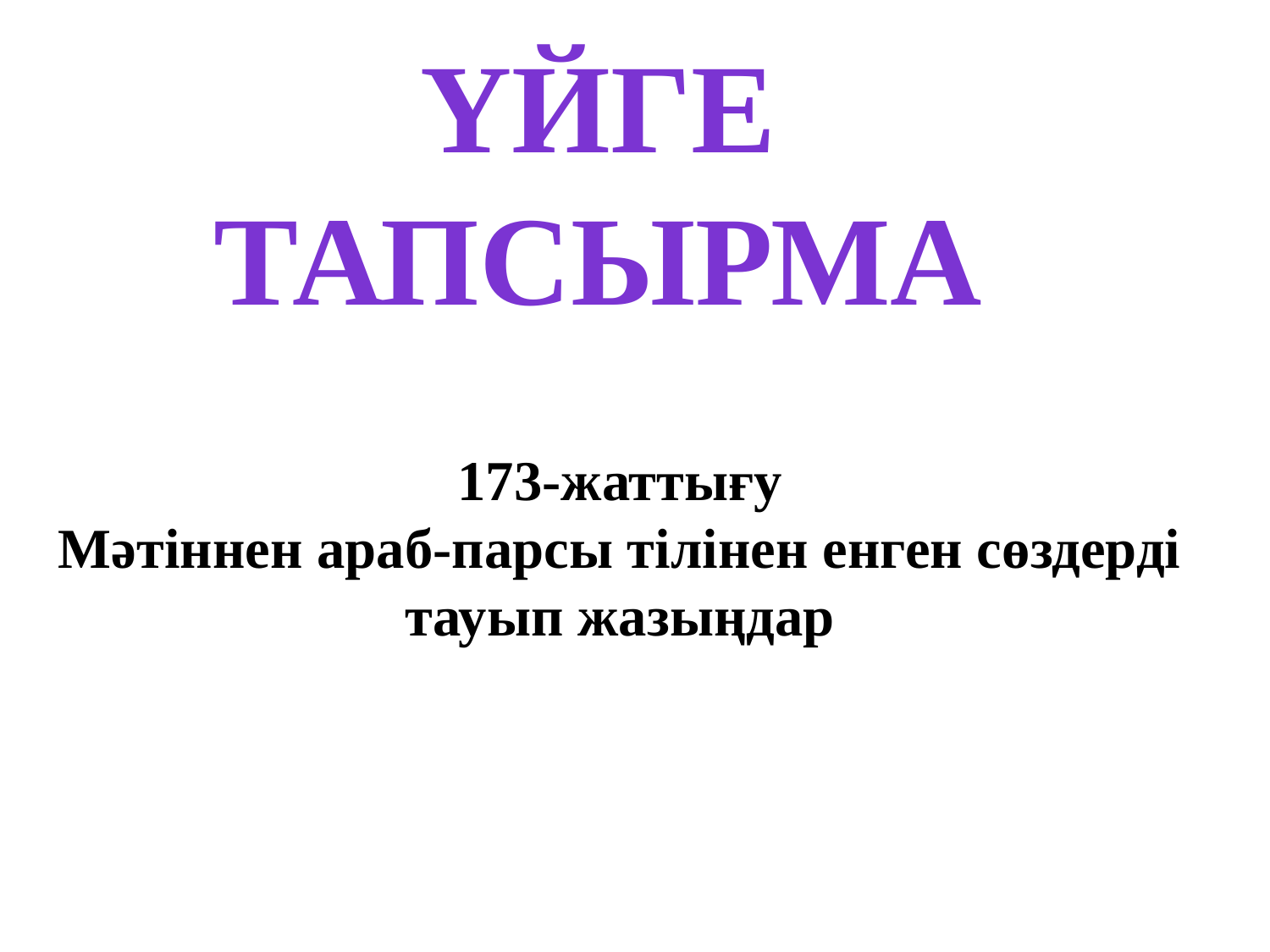

Үйге тапсырма
173-жаттығу
Мәтіннен араб-парсы тілінен енген сөздерді тауып жазыңдар